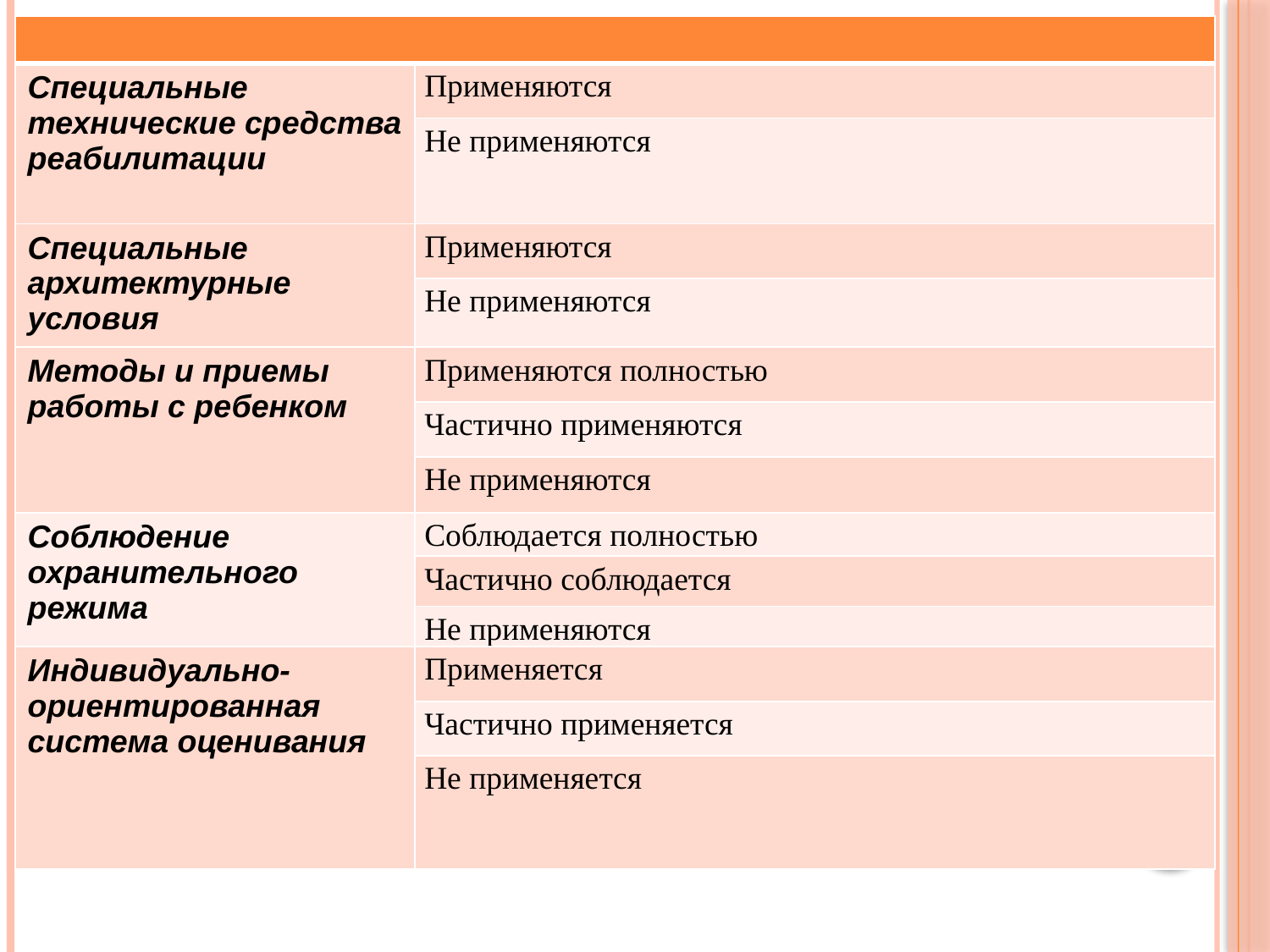

|  |  |
| --- | --- |
| Специальные технические средства реабилитации | Применяются |
|  | Не применяются |
| Специальные архитектурные условия | Применяются |
|  | Не применяются |
| Методы и приемы работы с ребенком | Применяются полностью |
|  | Частично применяются |
|  | Не применяются |
| Соблюдение охранительного режима | Соблюдается полностью |
|  | Частично соблюдается |
|  | Не применяются |
| Индивидуально-ориентированная система оценивания | Применяется |
|  | Частично применяется |
|  | Не применяется |